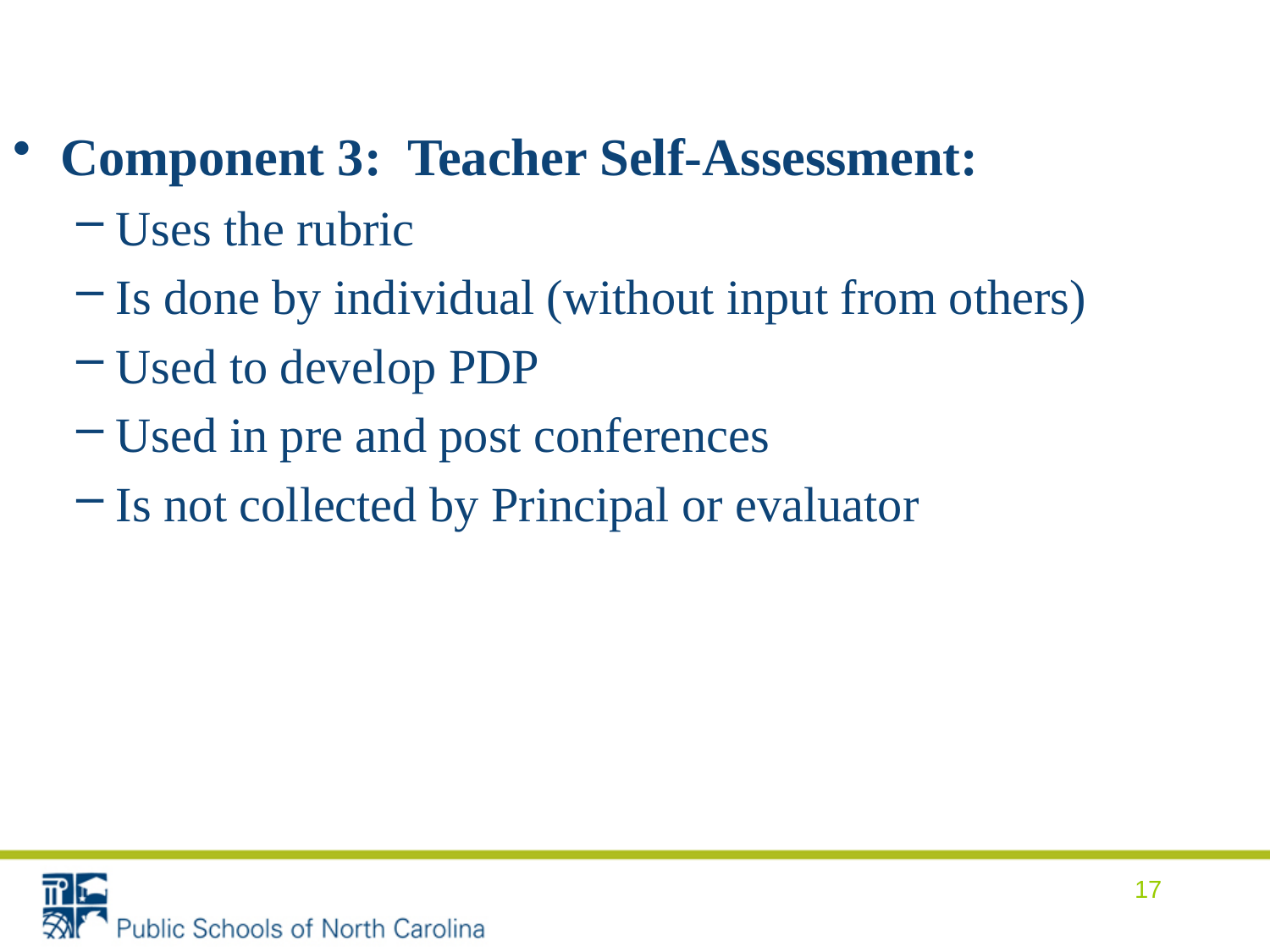

Component 3:  Teacher Self-Assessment:
Uses the rubric
Is done by individual (without input from others)
Used to develop PDP
Used in pre and post conferences
Is not collected by Principal or evaluator
17